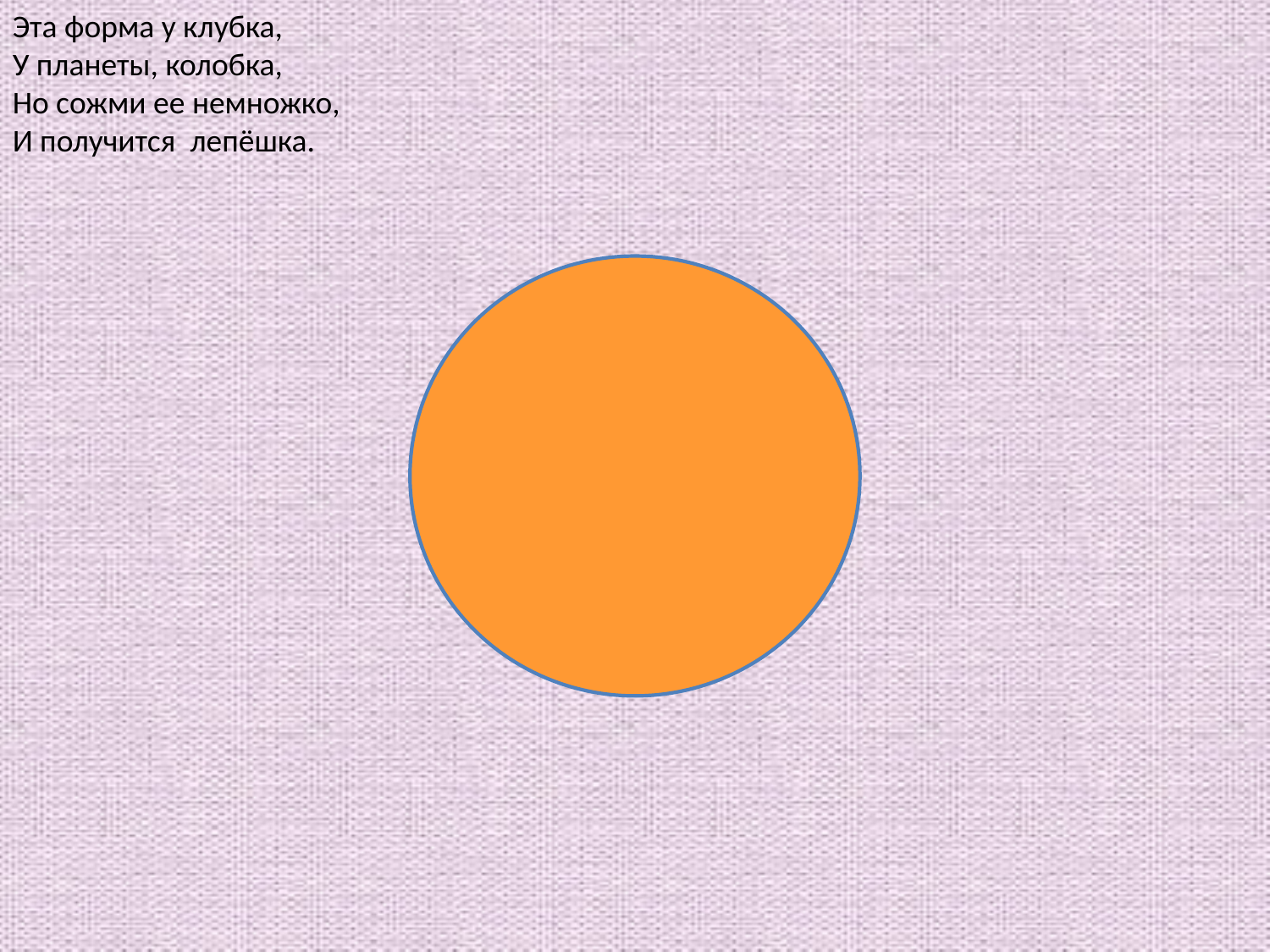

Эта форма у клубка,
У планеты, колобка,
Но сожми ее немножко,
И получится  лепёшка.